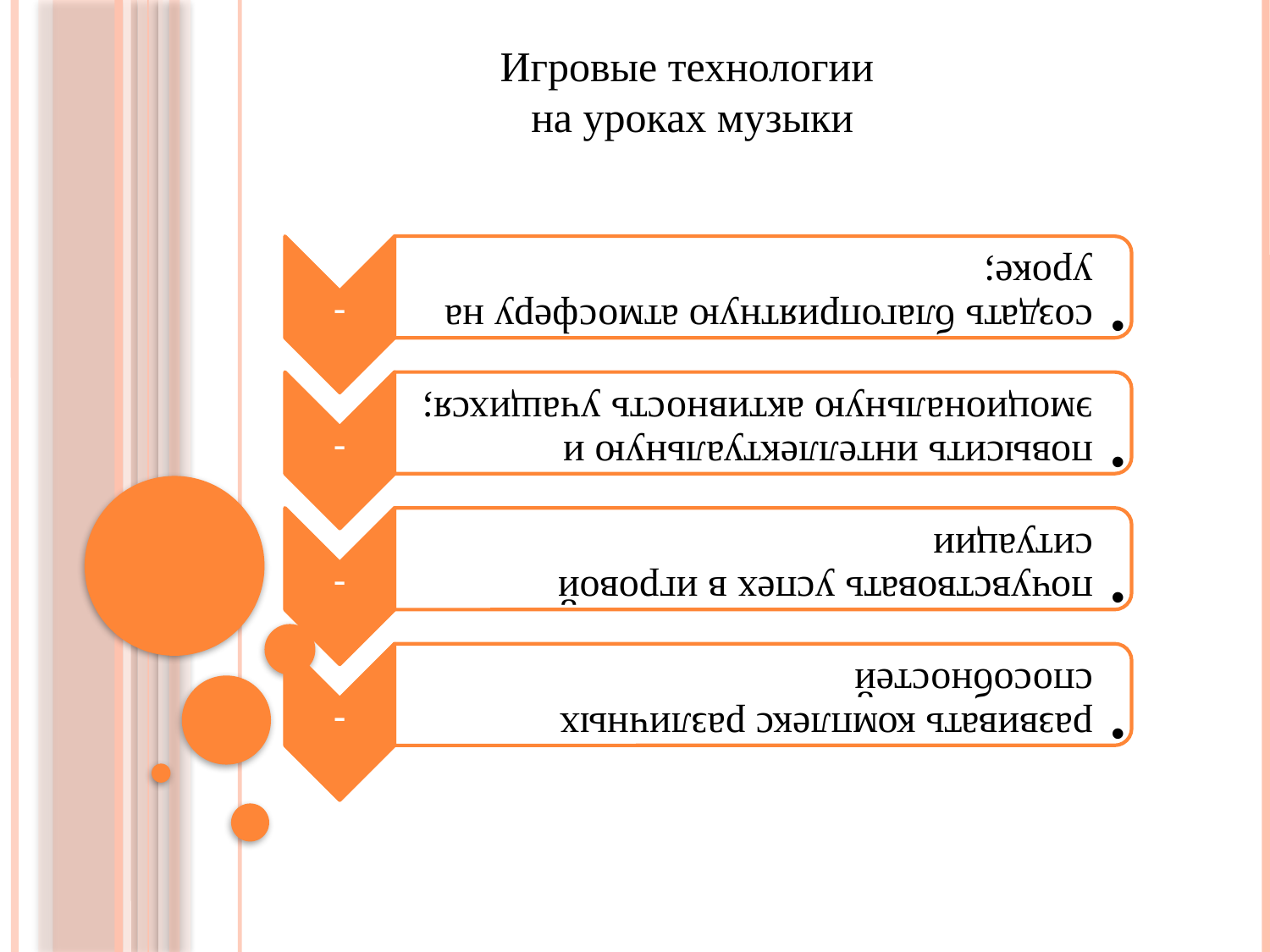

Игровые технологии
на уроках музыки
-
создать благоприятную атмосферу на уроке;
-
повысить интеллектуальную и эмоциональную активность учащихся;
-
почувствовать успех в игровой ситуации
-
развивать комплекс различных способностей